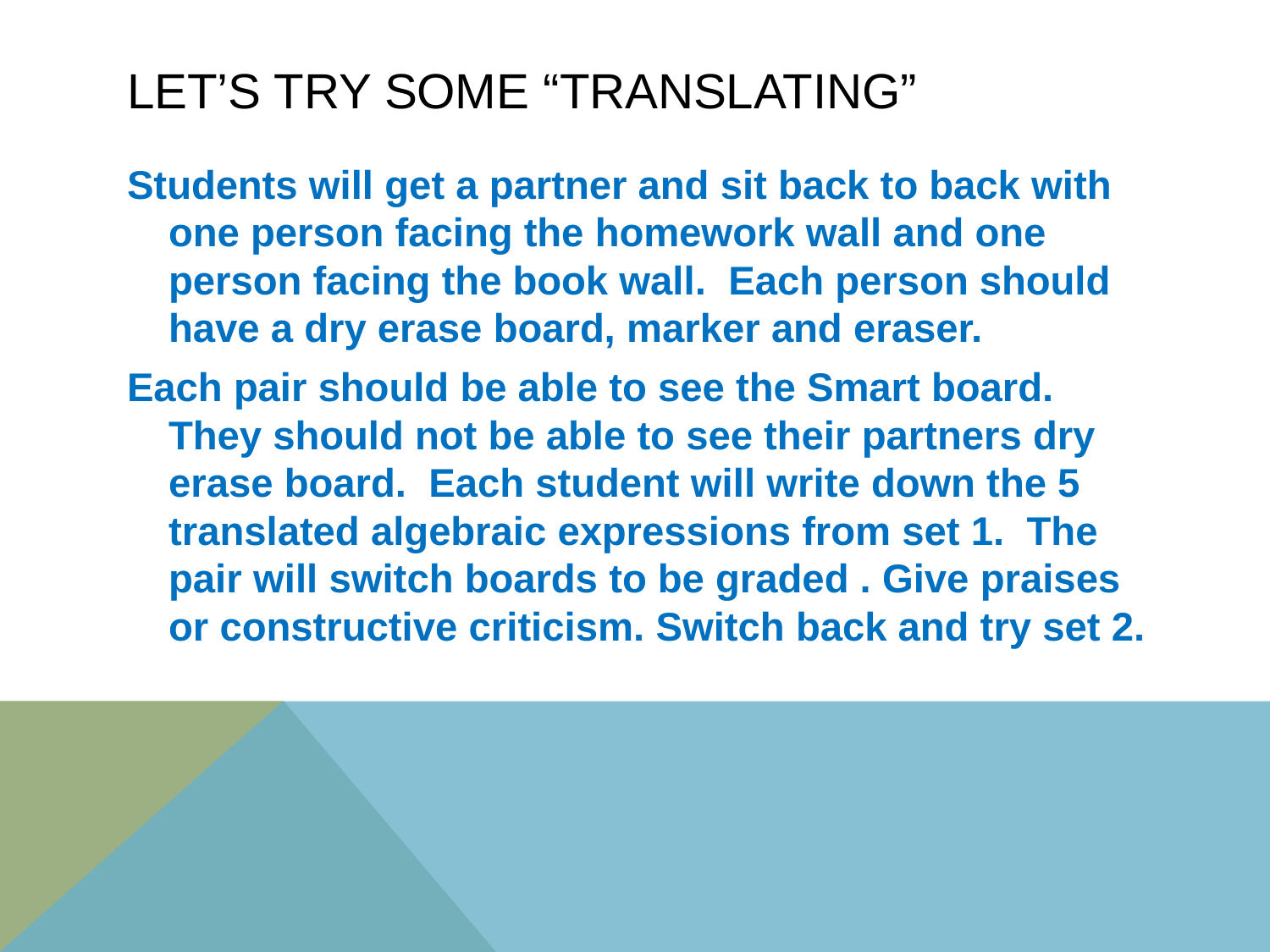

# Let’s try some “translating”
Students will get a partner and sit back to back with one person facing the homework wall and one person facing the book wall.  Each person should have a dry erase board, marker and eraser.
Each pair should be able to see the Smart board. They should not be able to see their partners dry erase board.  Each student will write down the 5 translated algebraic expressions from set 1.  The pair will switch boards to be graded . Give praises or constructive criticism. Switch back and try set 2.